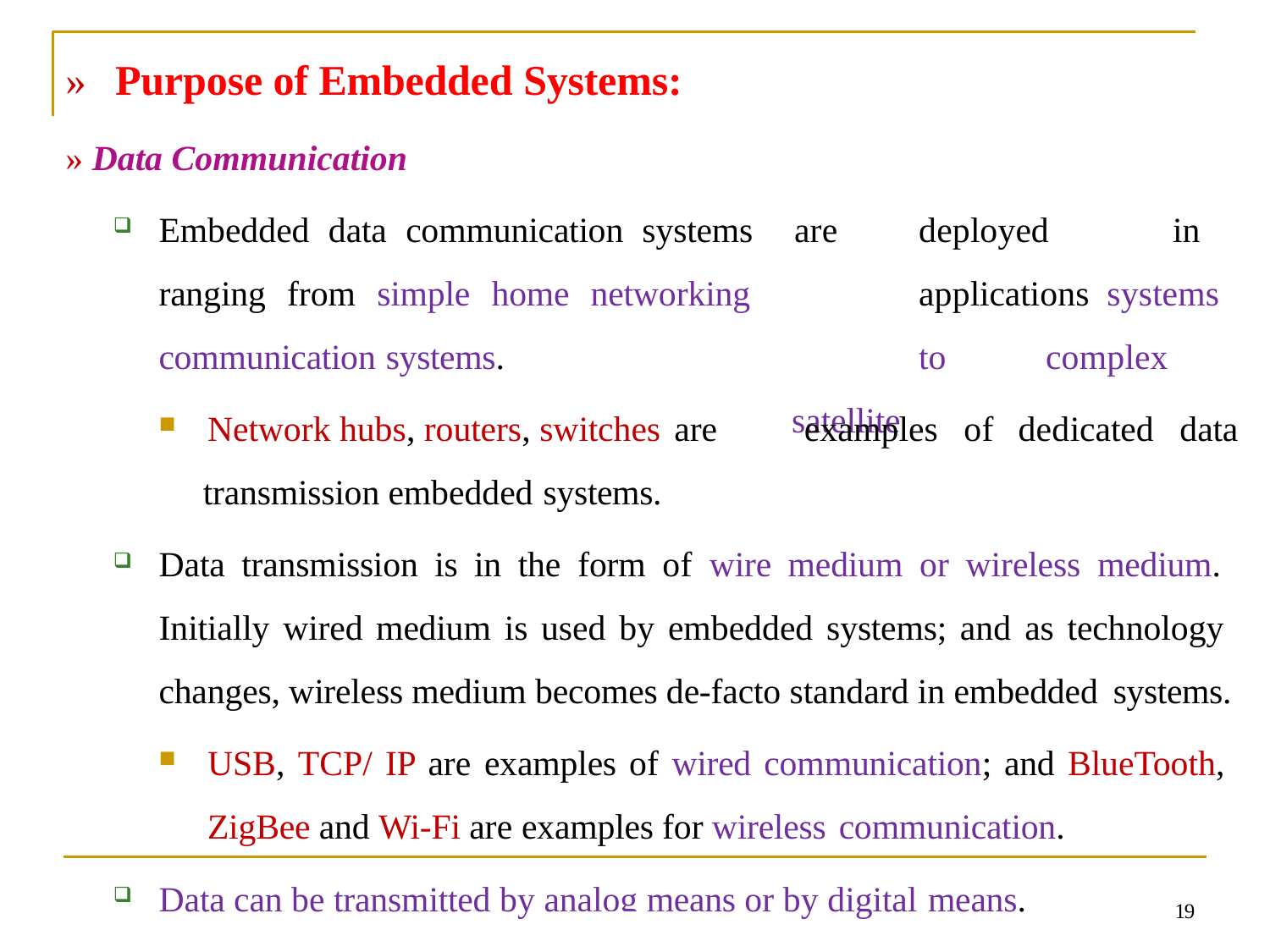

# »	Purpose of Embedded Systems:
» Data Communication
Embedded data communication systems  ranging from simple home networking  communication systems.
Network hubs, routers, switches are
transmission embedded systems.
are	deployed	in	applications  systems	to	complex	satellite
examples	of	dedicated	data
Data transmission is in the form of wire medium or wireless medium.  Initially wired medium is used by embedded systems; and as technology  changes, wireless medium becomes de-facto standard in embedded systems.
USB, TCP/ IP are examples of wired communication; and BlueTooth,  ZigBee and Wi-Fi are examples for wireless communication.

Data can be transmitted by analog means or by digital means.
19